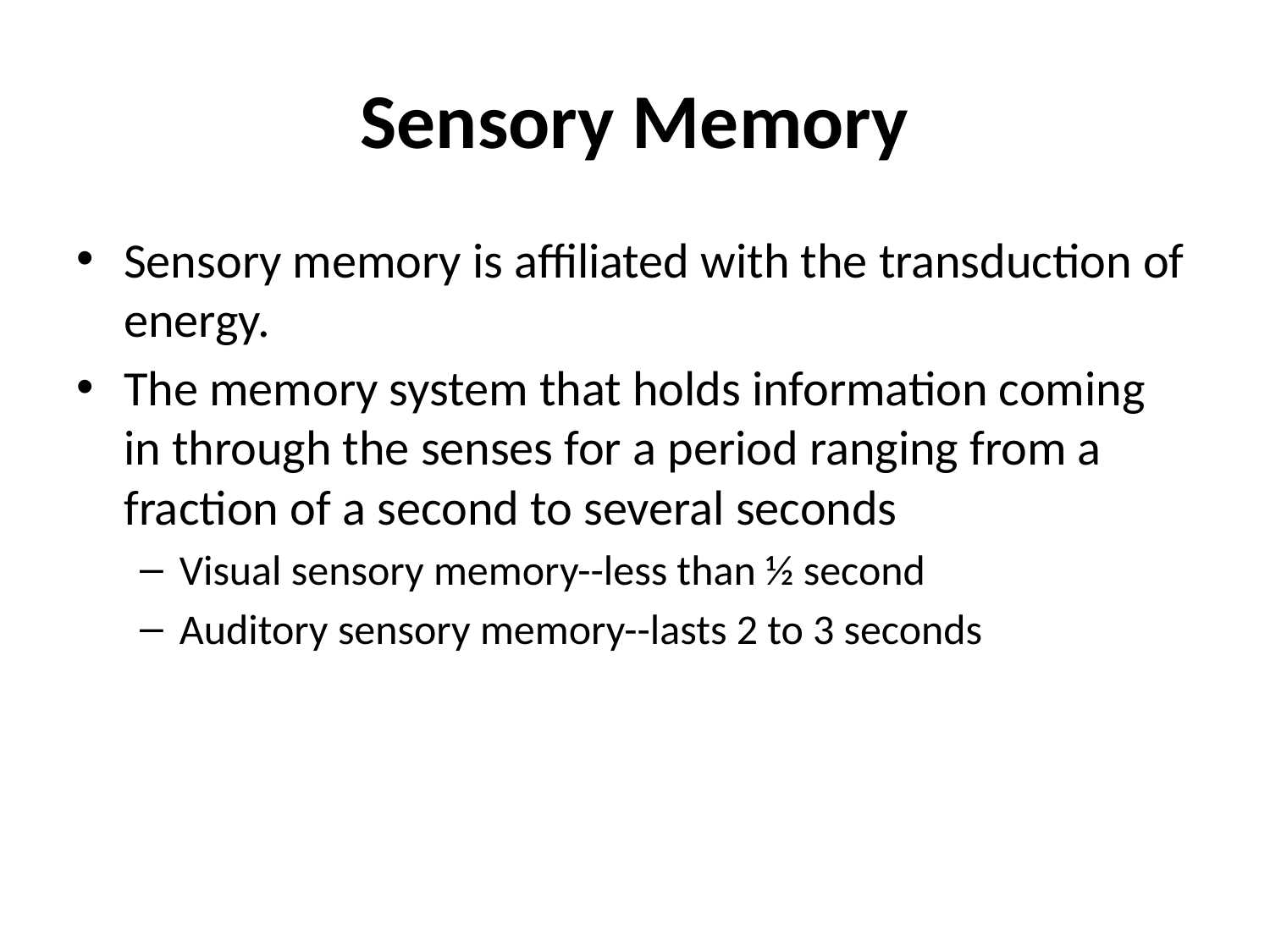

# Sensory Memory
Sensory memory is affiliated with the transduction of energy.
The memory system that holds information coming in through the senses for a period ranging from a fraction of a second to several seconds
Visual sensory memory--less than ½ second
Auditory sensory memory--lasts 2 to 3 seconds